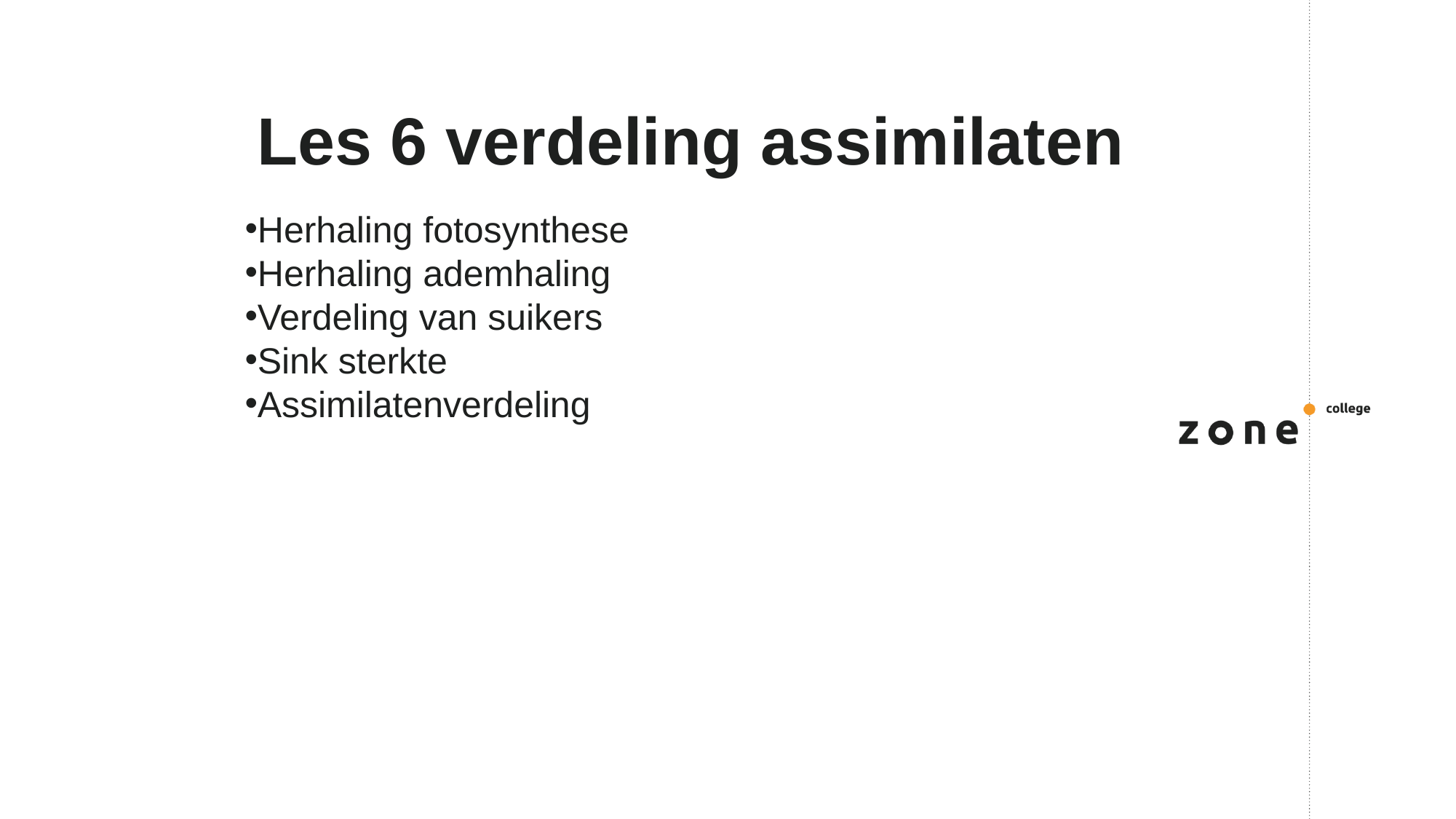

# Les 6 verdeling assimilaten
Herhaling fotosynthese
Herhaling ademhaling
Verdeling van suikers
Sink sterkte
Assimilatenverdeling